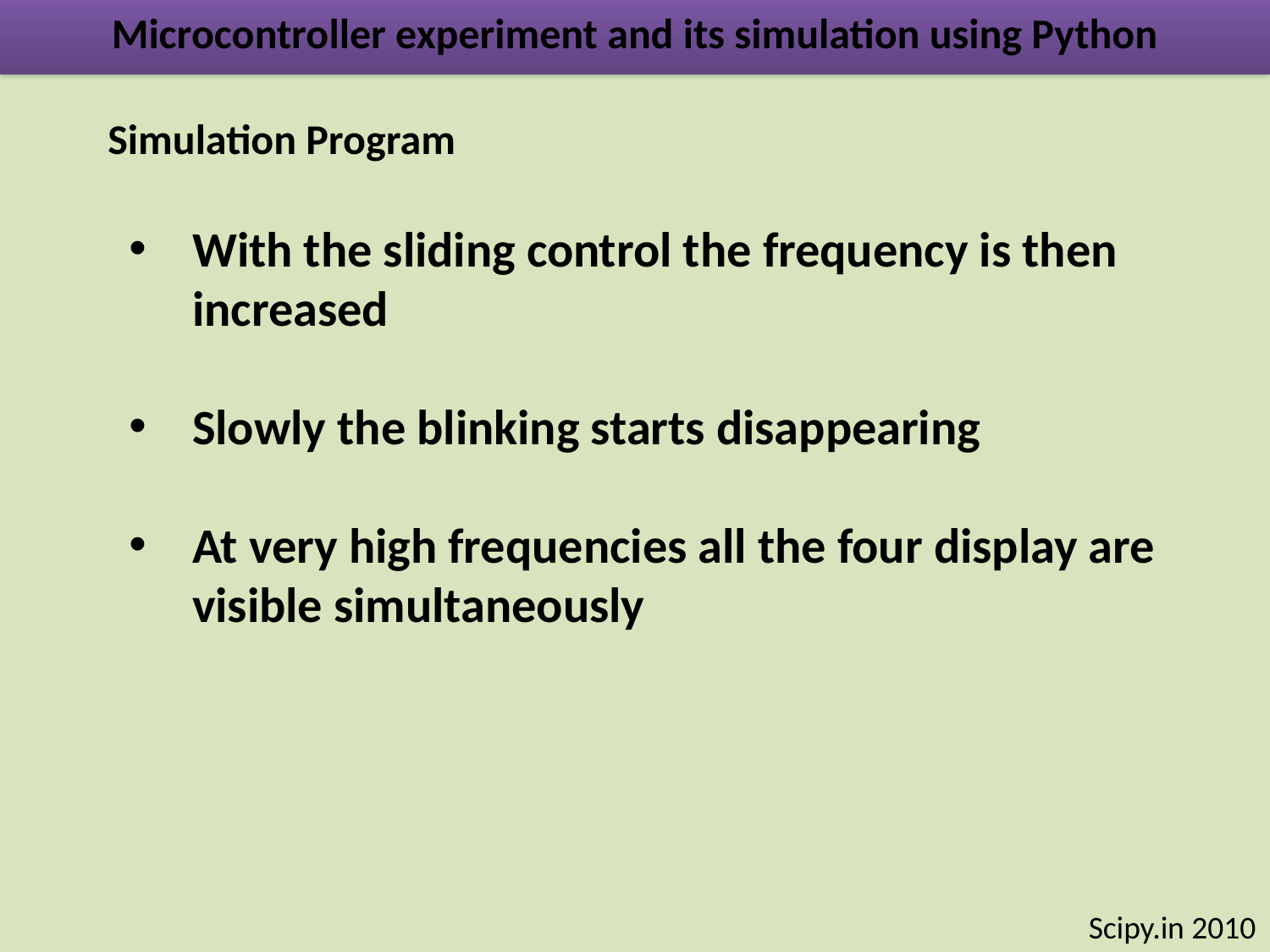

Microcontroller experiment and its simulation using Python
Simulation Program
With the sliding control the frequency is then increased

Slowly the blinking starts disappearing

At very high frequencies all the four display are visible simultaneously

Scipy.in 2010